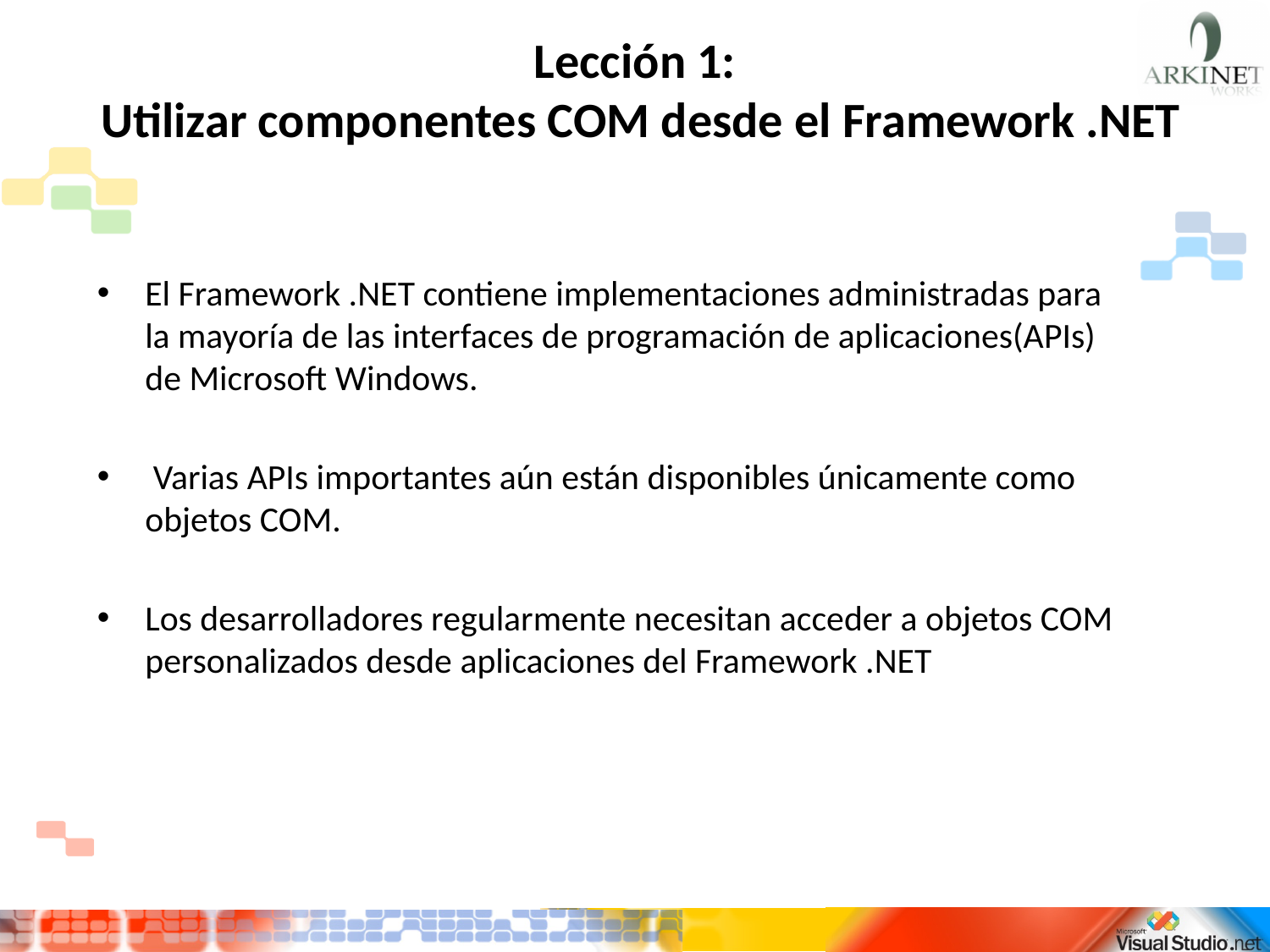

# Lección 1: Utilizar componentes COM desde el Framework .NET
El Framework .NET contiene implementaciones administradas para la mayoría de las interfaces de programación de aplicaciones(APIs) de Microsoft Windows.

 Varias APIs importantes aún están disponibles únicamente como objetos COM.

Los desarrolladores regularmente necesitan acceder a objetos COM personalizados desde aplicaciones del Framework .NET